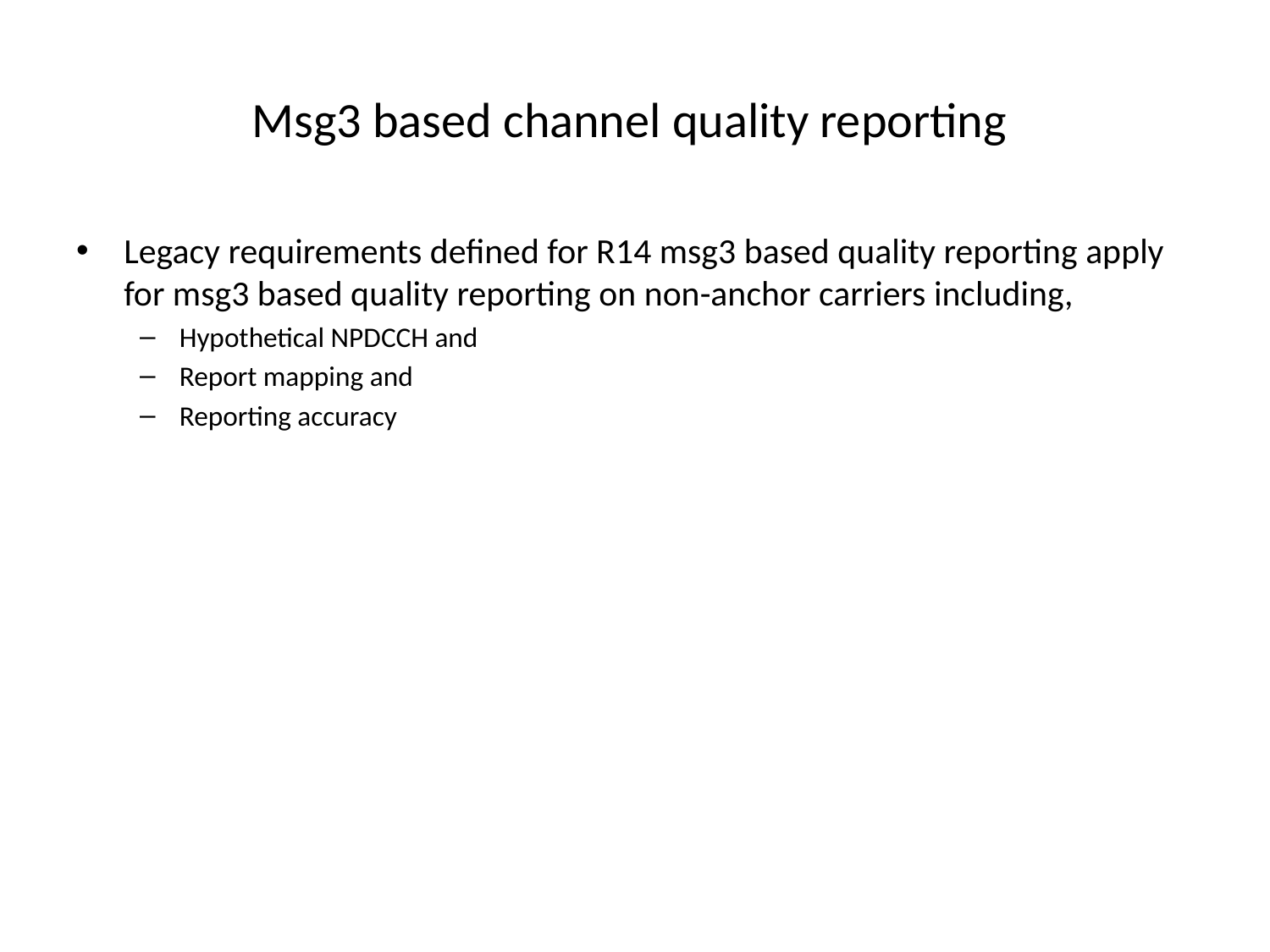

# Msg3 based channel quality reporting
Legacy requirements defined for R14 msg3 based quality reporting apply for msg3 based quality reporting on non-anchor carriers including,
Hypothetical NPDCCH and
Report mapping and
Reporting accuracy